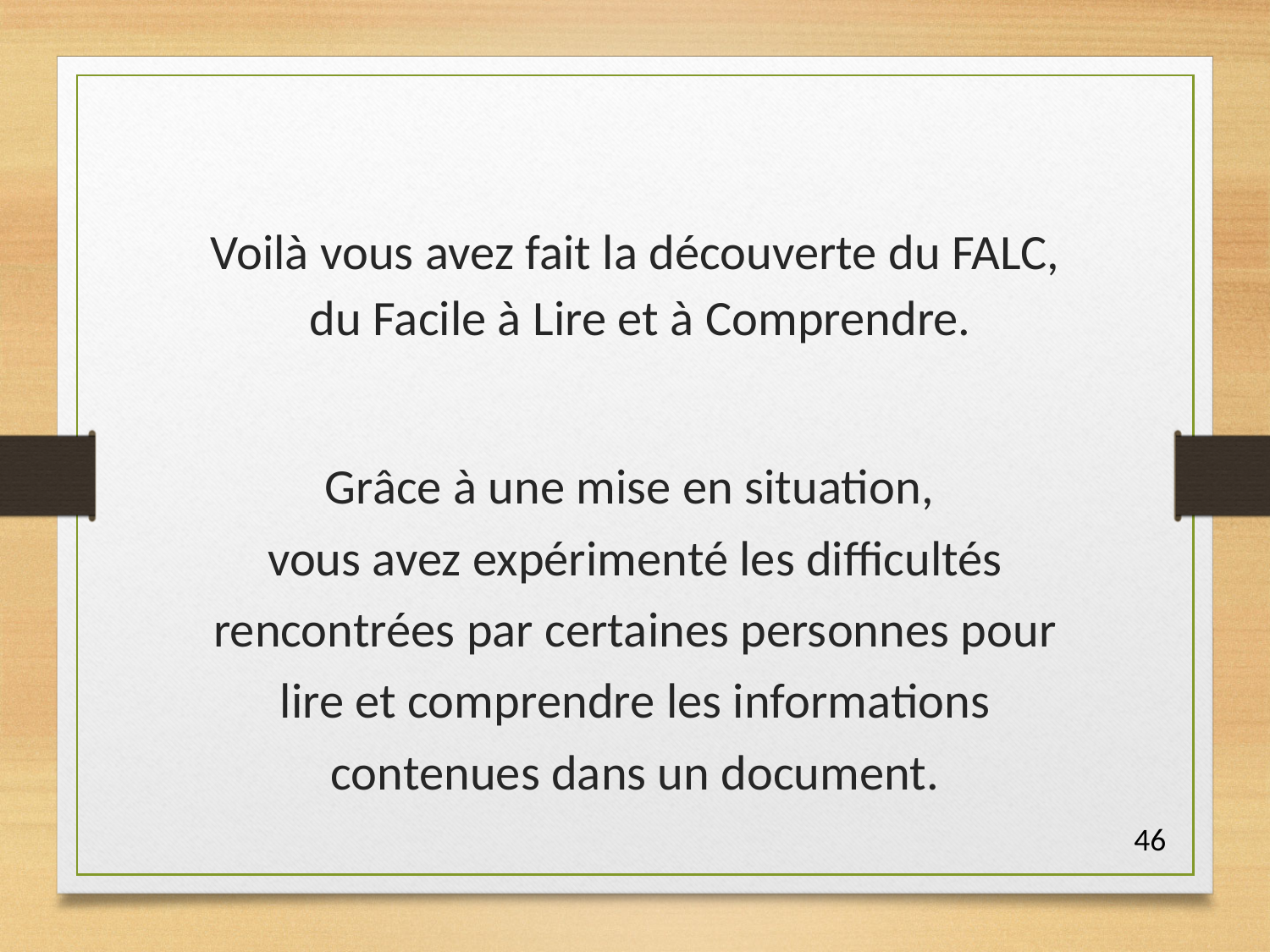

Voilà vous avez fait la découverte du FALC,
 du Facile à Lire et à Comprendre.

Grâce à une mise en situation,
vous avez expérimenté les difficultés rencontrées par certaines personnes pour lire et comprendre les informations contenues dans un document.

46